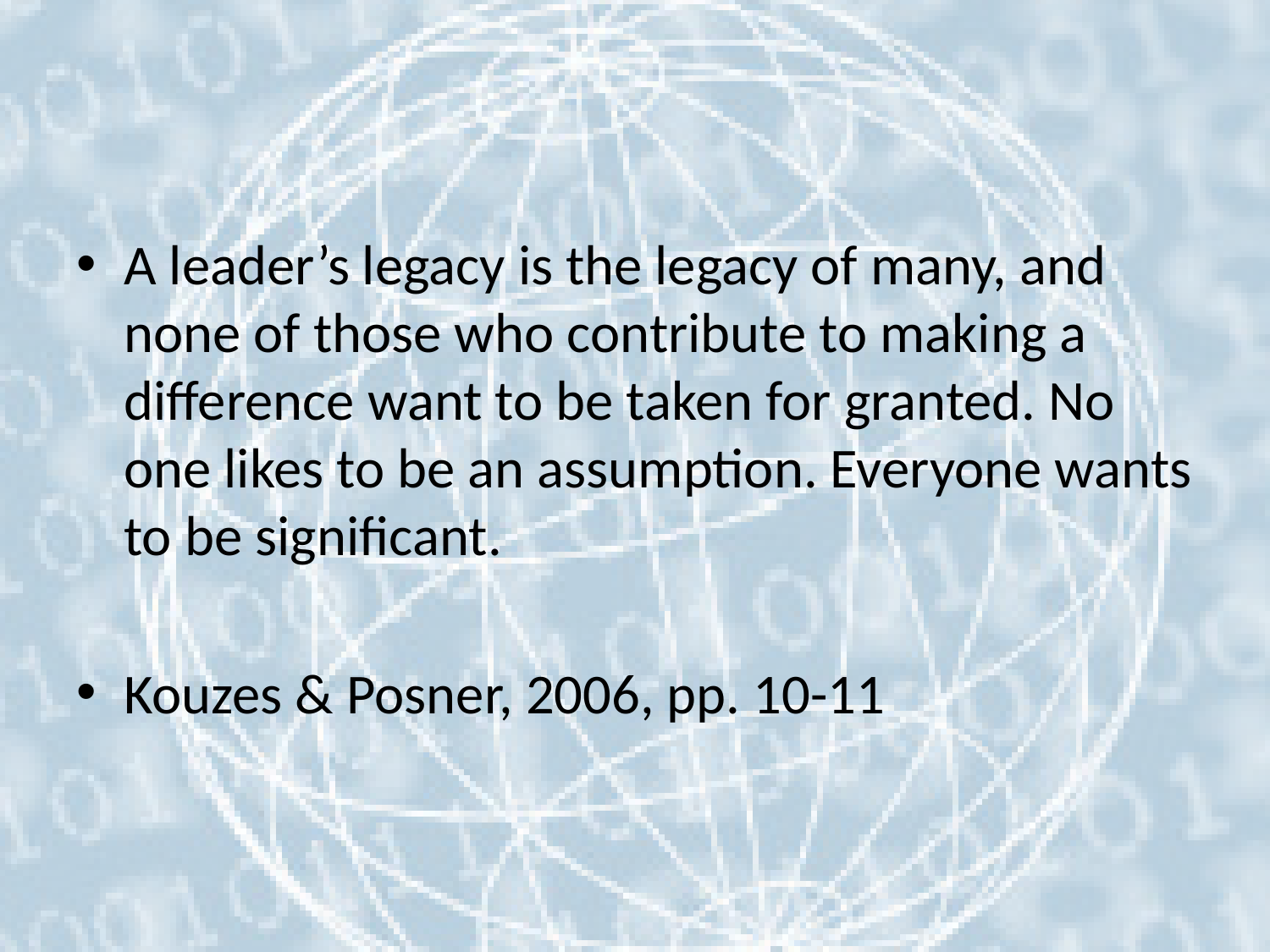

#
A leader’s legacy is the legacy of many, and none of those who contribute to making a difference want to be taken for granted. No one likes to be an assumption. Everyone wants to be significant.

Kouzes & Posner, 2006, pp. 10-11